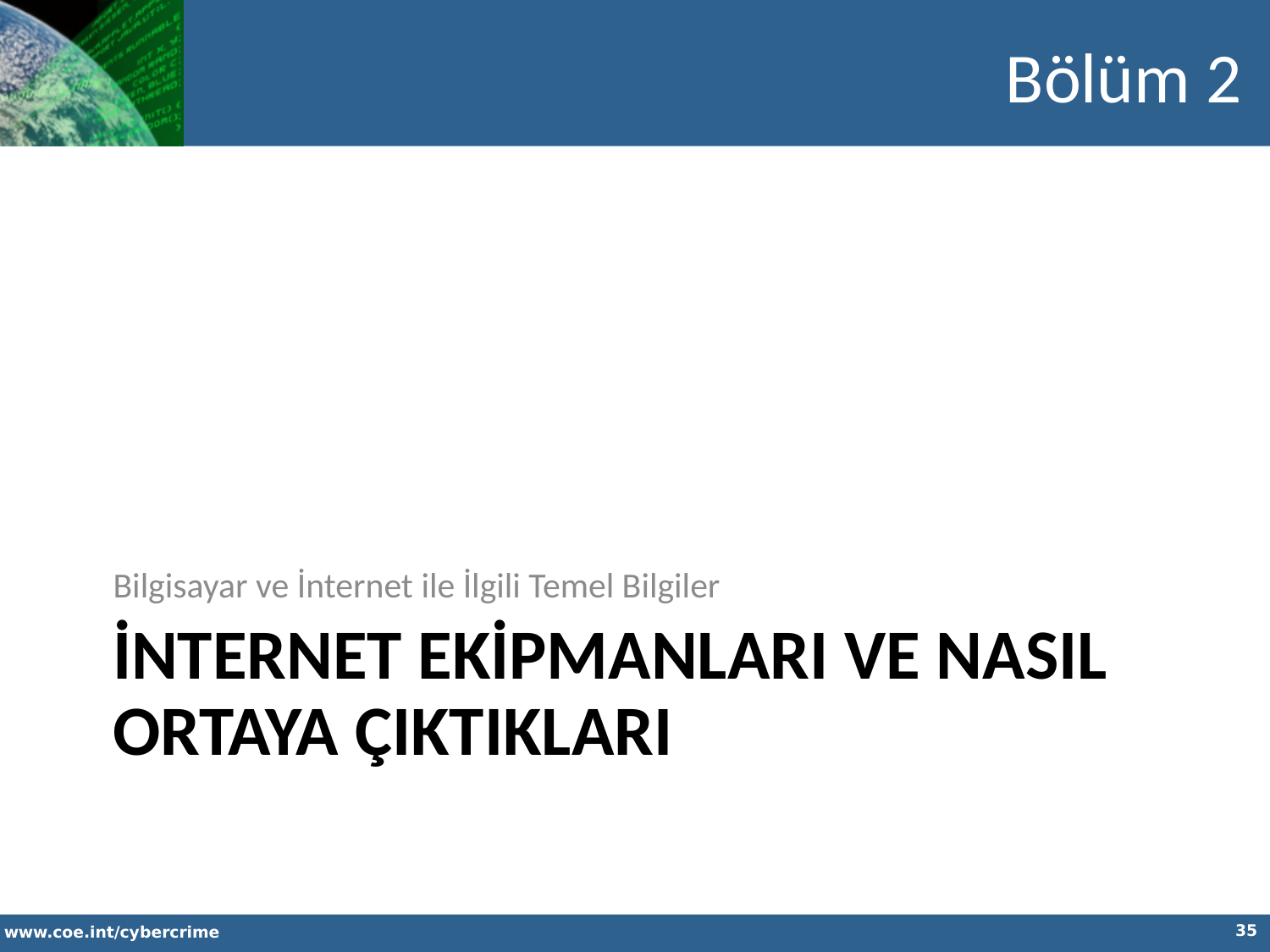

Bölüm 2
Bilgisayar ve İnternet ile İlgili Temel Bilgiler
# İnternet ekipmanlarI ve nasIl ortaya ÇIKTIKLARI